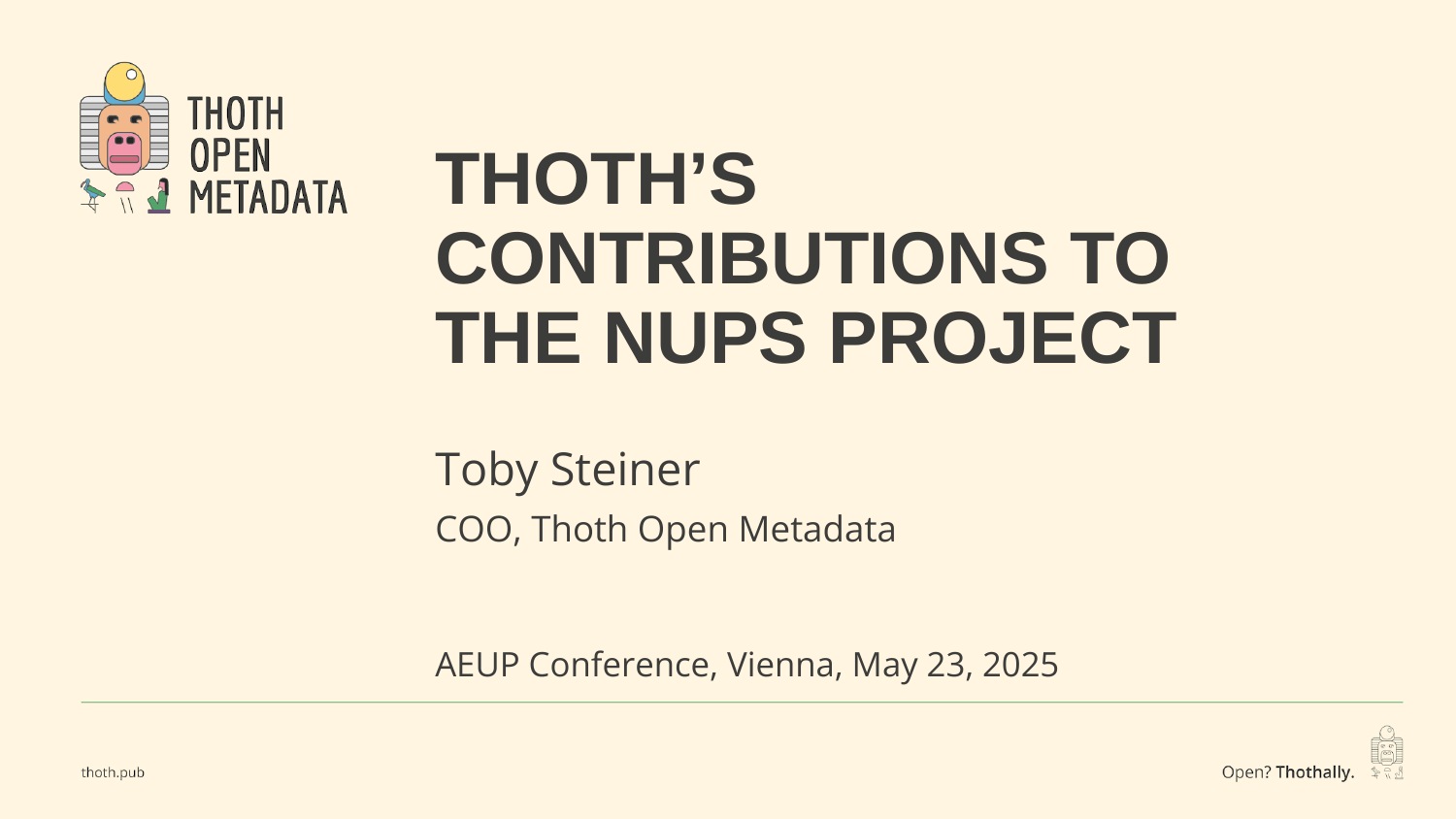

# THOTH’S CONTRIBUTIONS TO THE NUPS PROJECT
Toby Steiner
COO, Thoth Open Metadata

AEUP Conference, Vienna, May 23, 2025